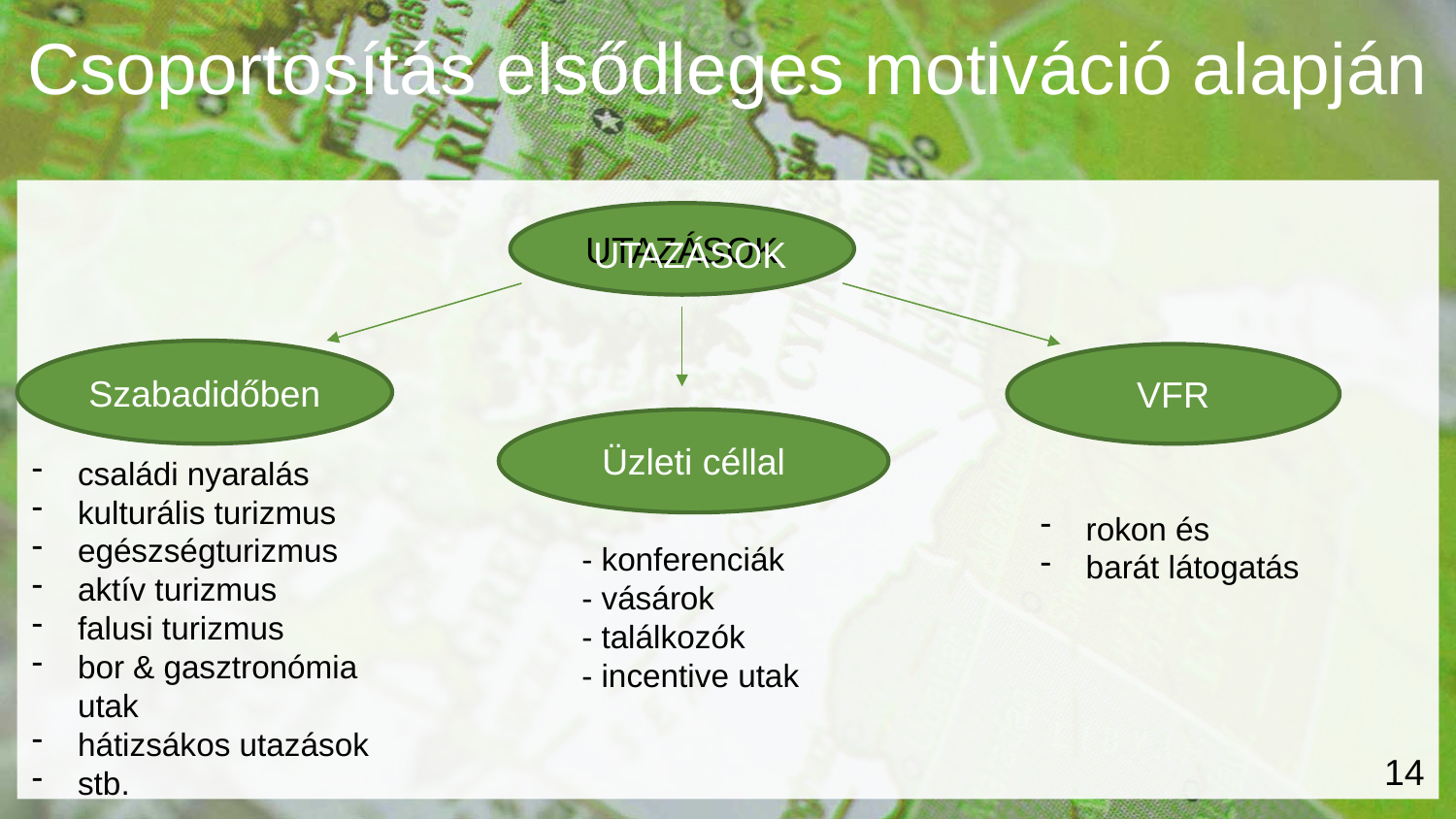

Csoportosítás elsődleges motiváció alapján

UTAZÁSOK
UTAZÁSOK
Szabadidőben
VFR
Üzleti céllal
családi nyaralás
kulturális turizmus
egészségturizmus
aktív turizmus
falusi turizmus
bor & gasztronómia utak
hátizsákos utazások
stb.

rokon és
barát látogatás
- konferenciák
- vásárok
- találkozók
- incentive utak

14